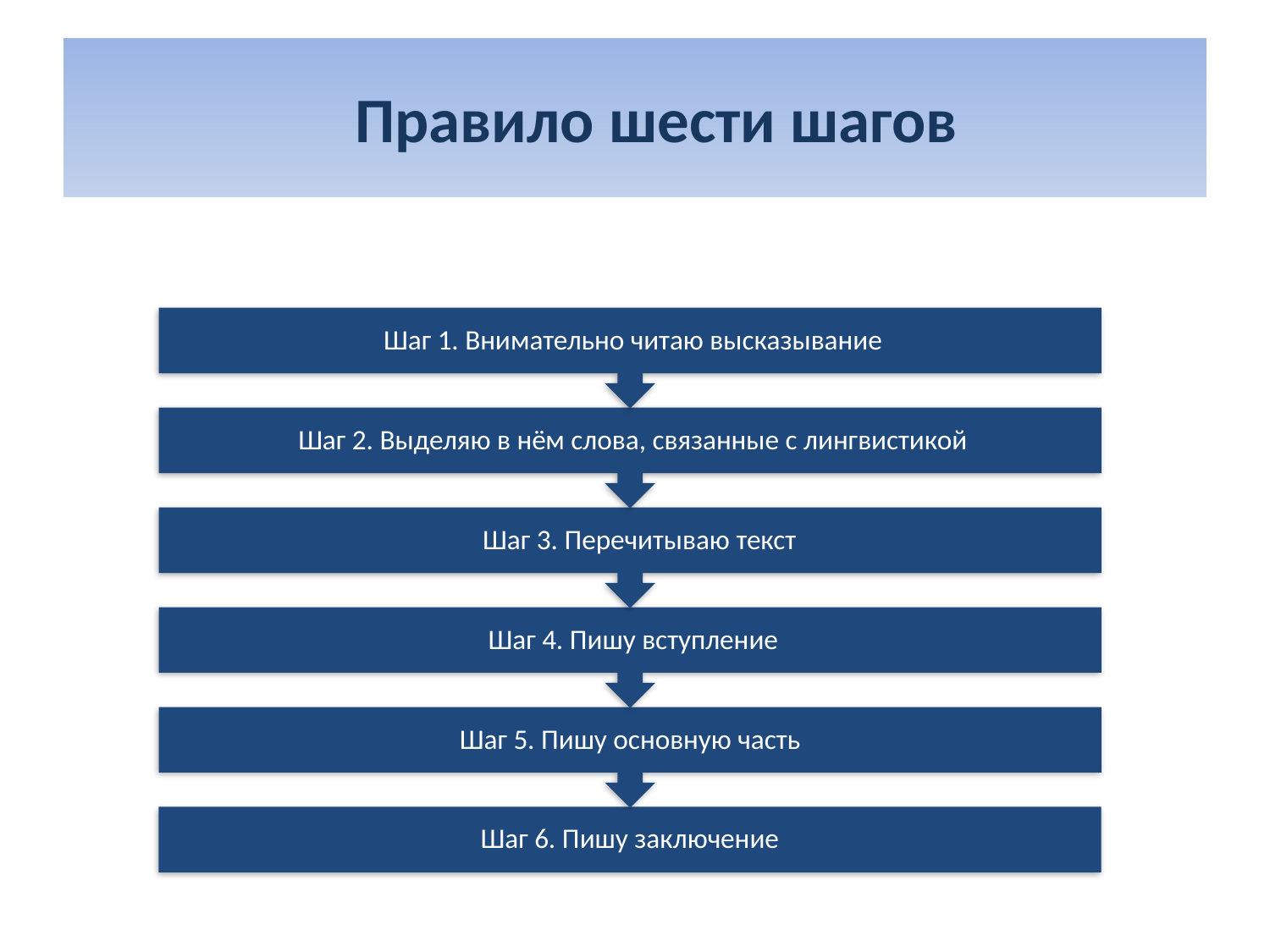

# Правило шести шагов

Шаг 6. Пишу заключение
Шаг 5. Пишу основную часть
 Шаг 4. Пишу вступление
   Шаг 3. Перечитываю текст
 Шаг 2. Выделяю в нём слова, связанные с лингвистикой
 Шаг 1. Внимательно читаю высказывание